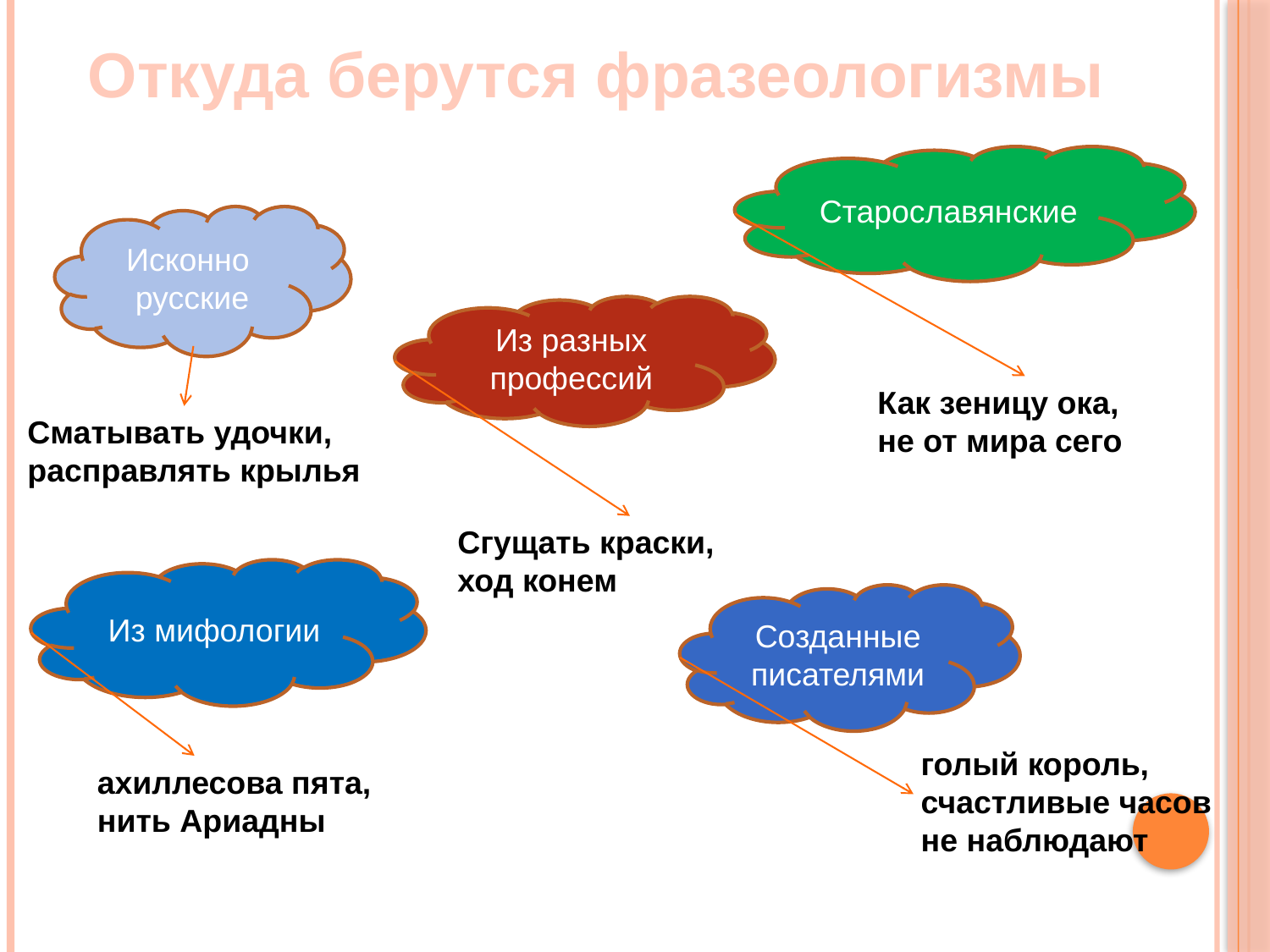

Откуда берутся фразеологизмы
Старославянские
Исконно  русские
Из разных
профессий
Как зеницу ока, не от мира сего
Сматывать удочки, расправлять крылья
Сгущать краски, ход конем
Из мифологии
Созданные писателями
голый король, счастливые часов не наблюдают
ахиллесова пята, нить Ариадны